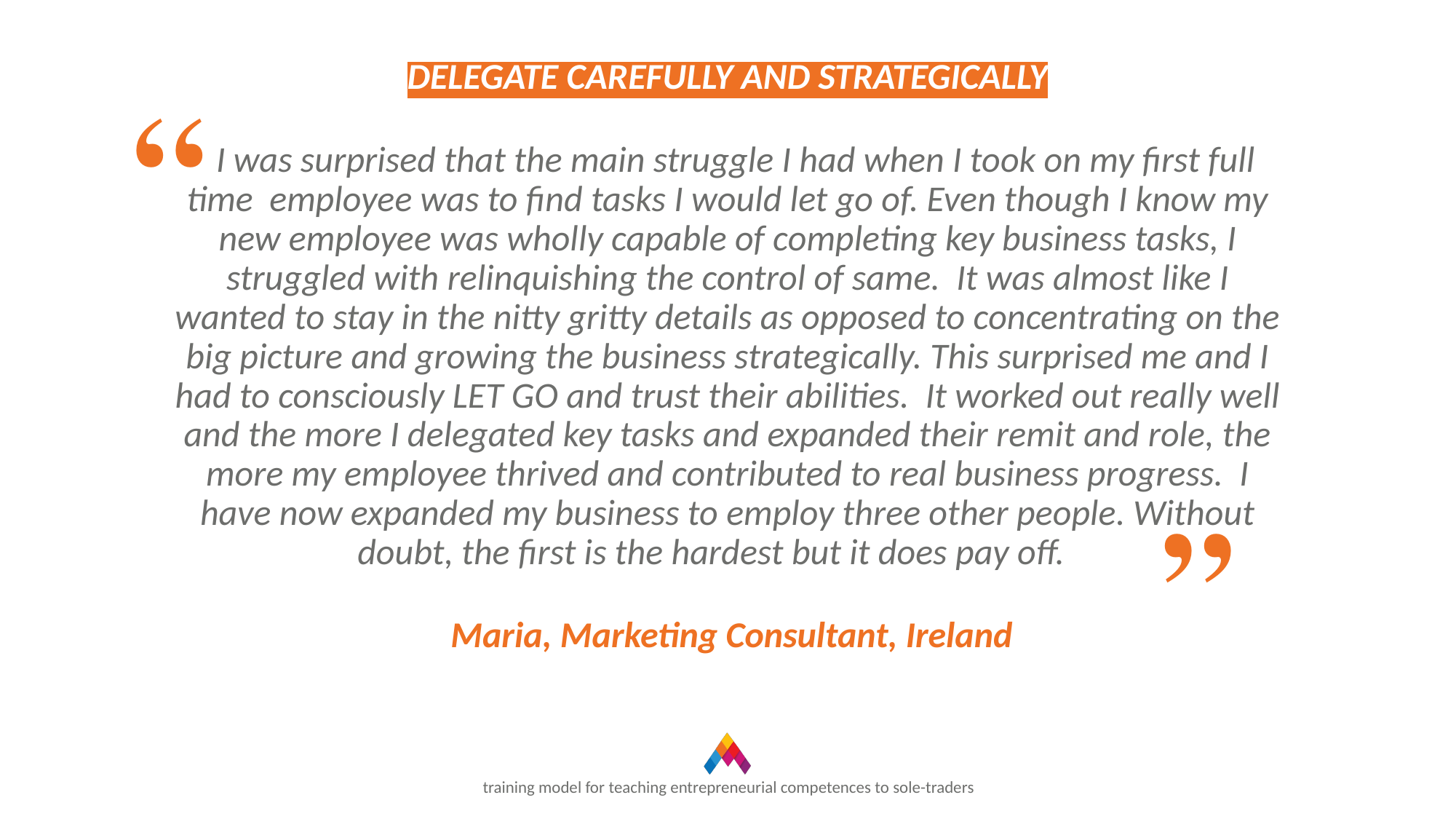

DELEGATE CAREFULLY AND STRATEGICALLY

  I was surprised that the main struggle I had when I took on my first full time  employee was to find tasks I would let go of. Even though I know my new employee was wholly capable of completing key business tasks, I struggled with relinquishing the control of same.  It was almost like I wanted to stay in the nitty gritty details as opposed to concentrating on the big picture and growing the business strategically. This surprised me and I had to consciously LET GO and trust their abilities.  It worked out really well and the more I delegated key tasks and expanded their remit and role, the more my employee thrived and contributed to real business progress.  I have now expanded my business to employ three other people. Without doubt, the first is the hardest but it does pay off.

 Maria, Marketing Consultant, Ireland
“
“